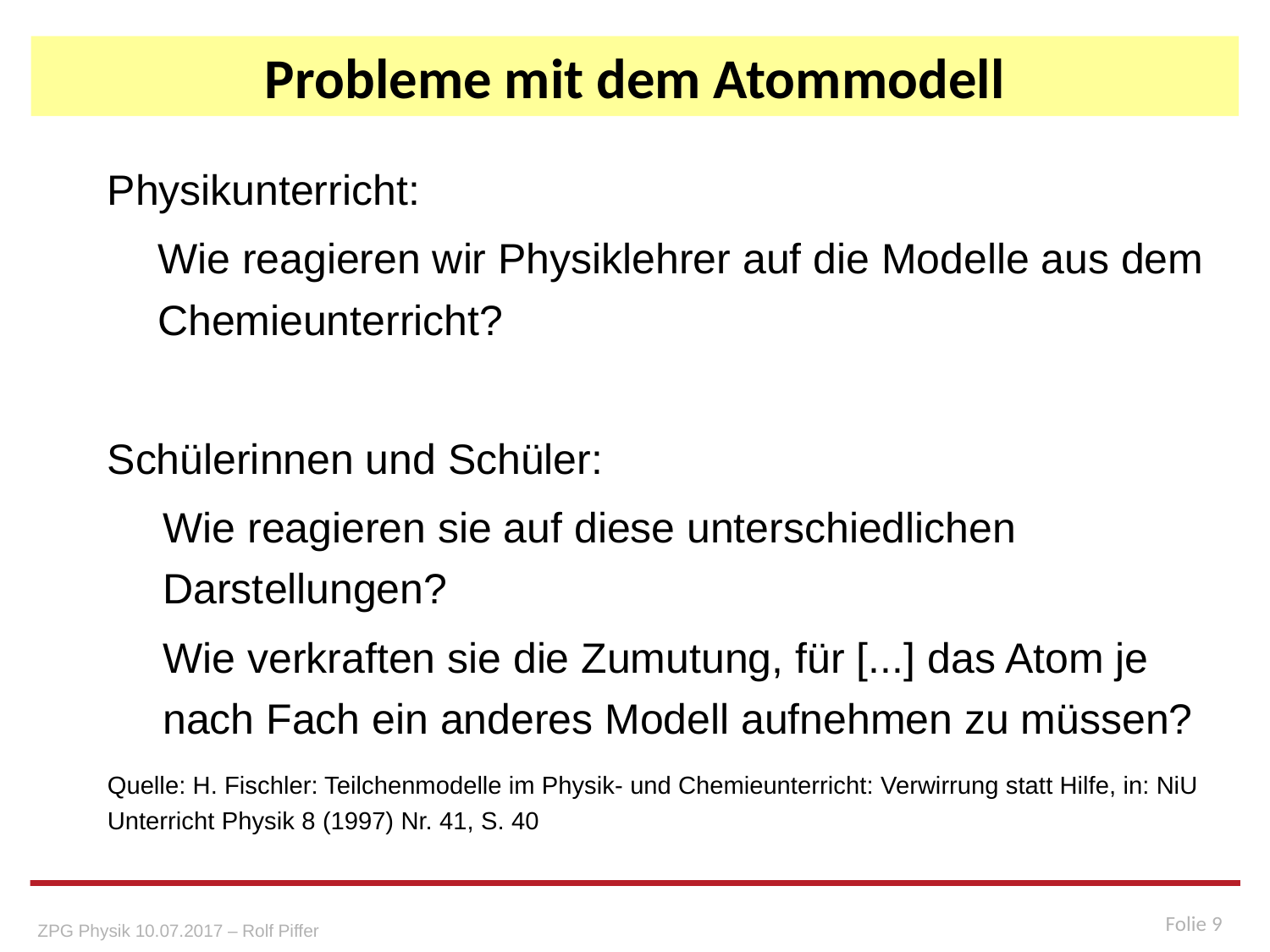

# Probleme mit dem Atommodell
Physikunterricht:
	Wie reagieren wir Physiklehrer auf die Modelle aus dem Chemieunterricht?

Schülerinnen und Schüler:
Wie reagieren sie auf diese unterschiedlichen Darstellungen?
Wie verkraften sie die Zumutung, für [...] das Atom je nach Fach ein anderes Modell aufnehmen zu müssen?
Quelle: H. Fischler: Teilchenmodelle im Physik- und Chemieunterricht: Verwirrung statt Hilfe, in: NiU Unterricht Physik 8 (1997) Nr. 41, S. 40

Folie 9
ZPG Physik 10.07.2017 – Rolf Piffer